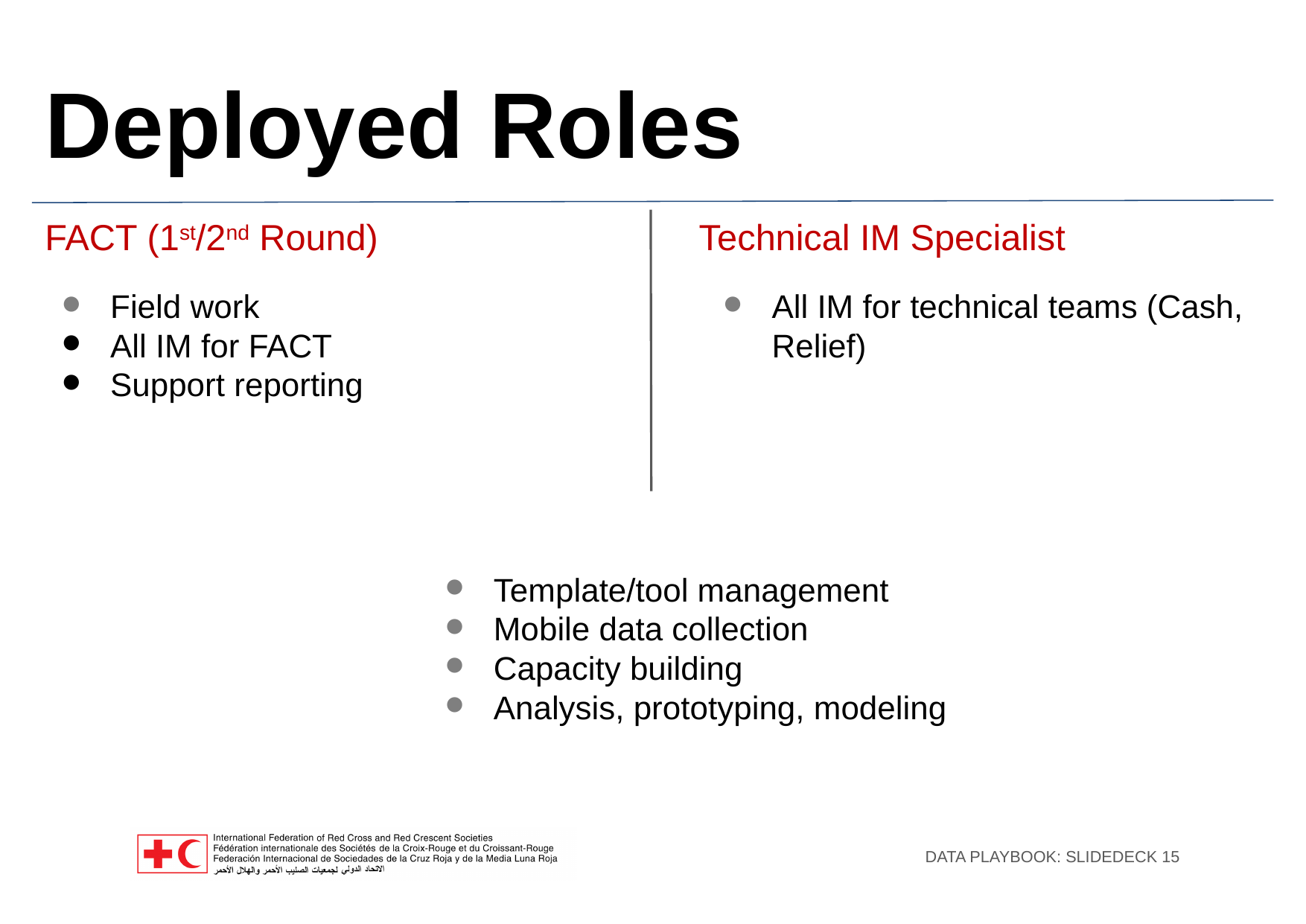

Deployed Roles
FACT (1st/2nd Round)
Technical IM Specialist
Field work
All IM for FACT
Support reporting

All IM for technical teams (Cash, Relief)
Template/tool management
Mobile data collection
Capacity building
Analysis, prototyping, modeling